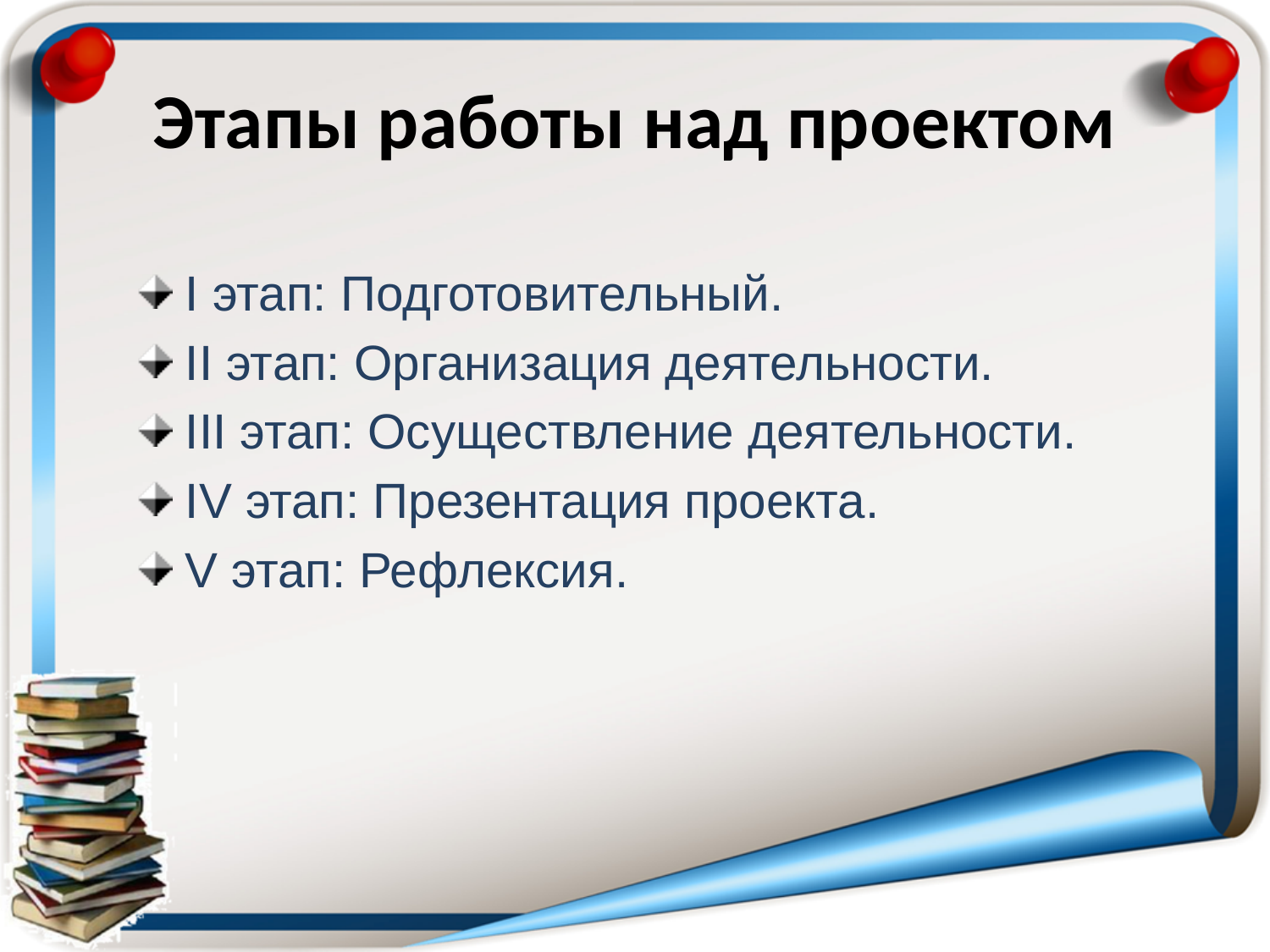

# Этапы работы над проектом

I этап: Подготовительный.
II этап: Организация деятельности.
III этап: Осуществление деятельности.
IV этап: Презентация проекта.
V этап: Рефлексия.